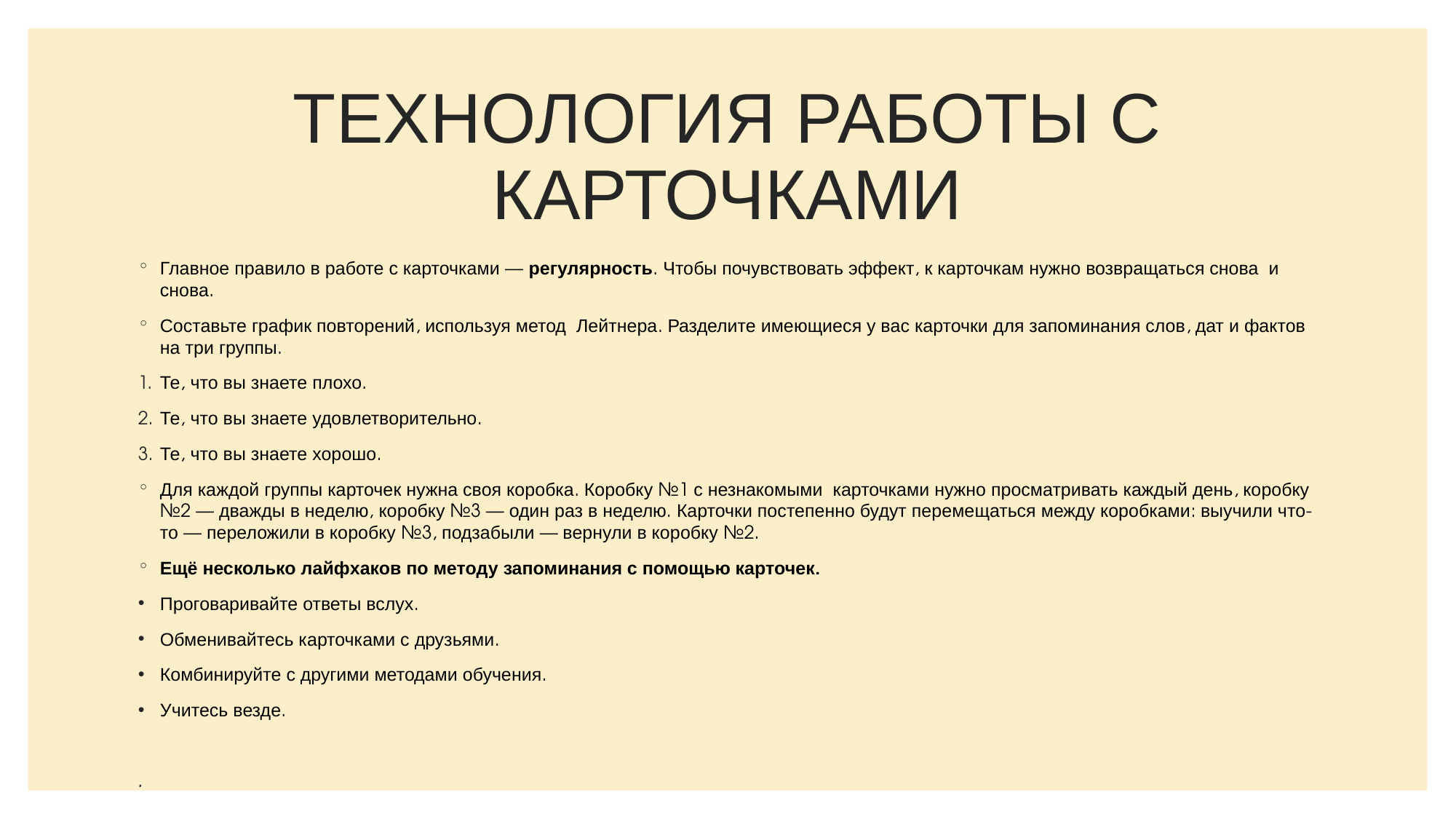

# ТЕХНОЛОГИЯ РАБОТЫ С КАРТОЧКАМИ
Главное правило в работе с карточками — регулярность. Чтобы почувствовать эффект, к карточкам нужно возвращаться снова  и снова.
Составьте график повторений, используя метод  Лейтнера. Разделите имеющиеся у вас карточки для запоминания слов, дат и фактов на три группы.
Те, что вы знаете плохо.
Те, что вы знаете удовлетворительно.
Те, что вы знаете хорошо.
Для каждой группы карточек нужна своя коробка. Коробку №1 с незнакомыми  карточками нужно просматривать каждый день, коробку №2 — дважды в неделю, коробку №3 — один раз в неделю. Карточки постепенно будут перемещаться между коробками: выучили что-то — переложили в коробку №3, подзабыли — вернули в коробку №2.
Ещё несколько лайфхаков по методу запоминания с помощью карточек.
Проговаривайте ответы вслух.
Обменивайтесь карточками с друзьями.
Комбинируйте с другими методами обучения.
Учитесь везде.

.